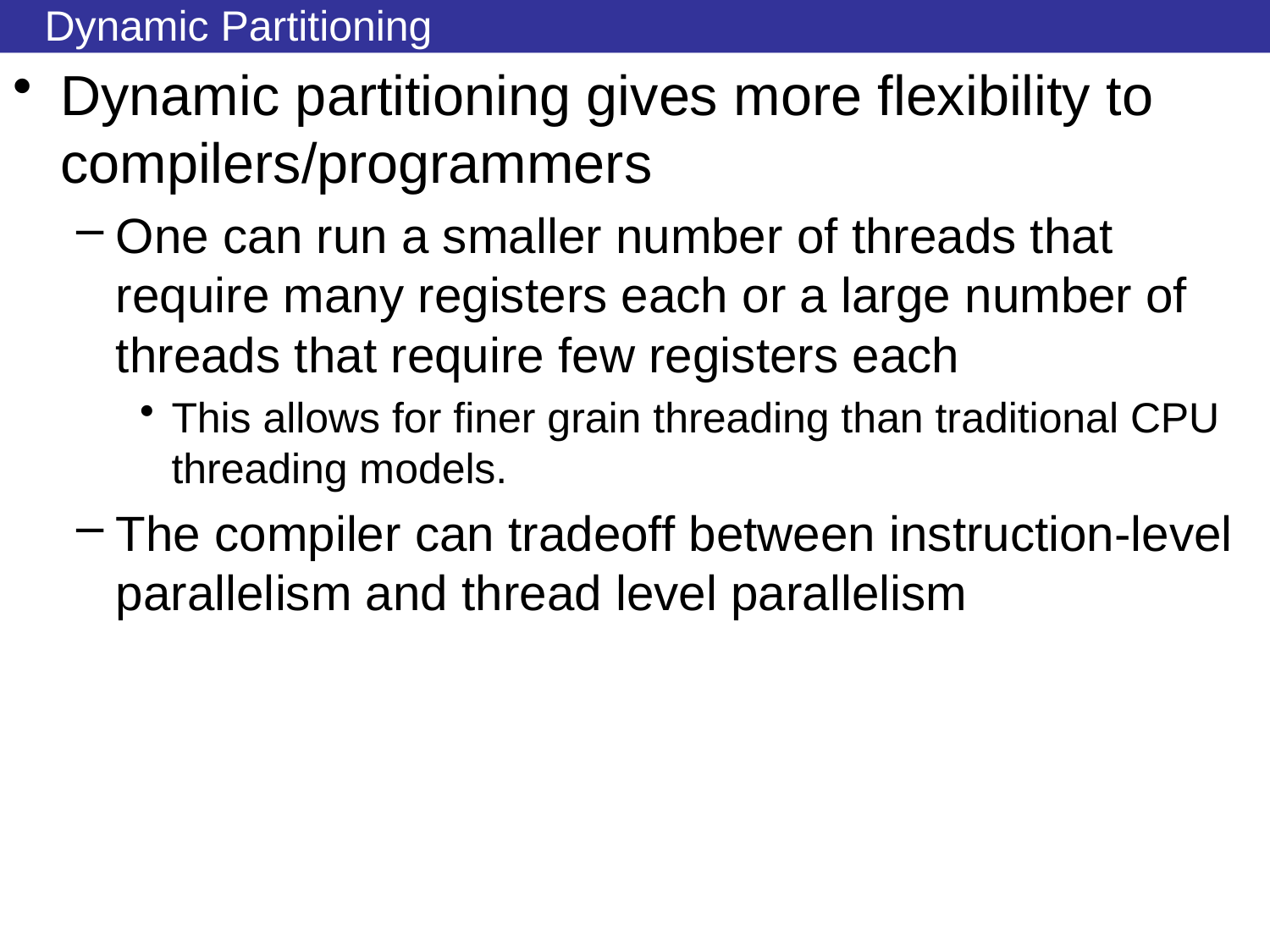

# Dynamic Partitioning
Dynamic partitioning gives more flexibility to compilers/programmers
One can run a smaller number of threads that require many registers each or a large number of threads that require few registers each
This allows for finer grain threading than traditional CPU threading models.
The compiler can tradeoff between instruction-level parallelism and thread level parallelism